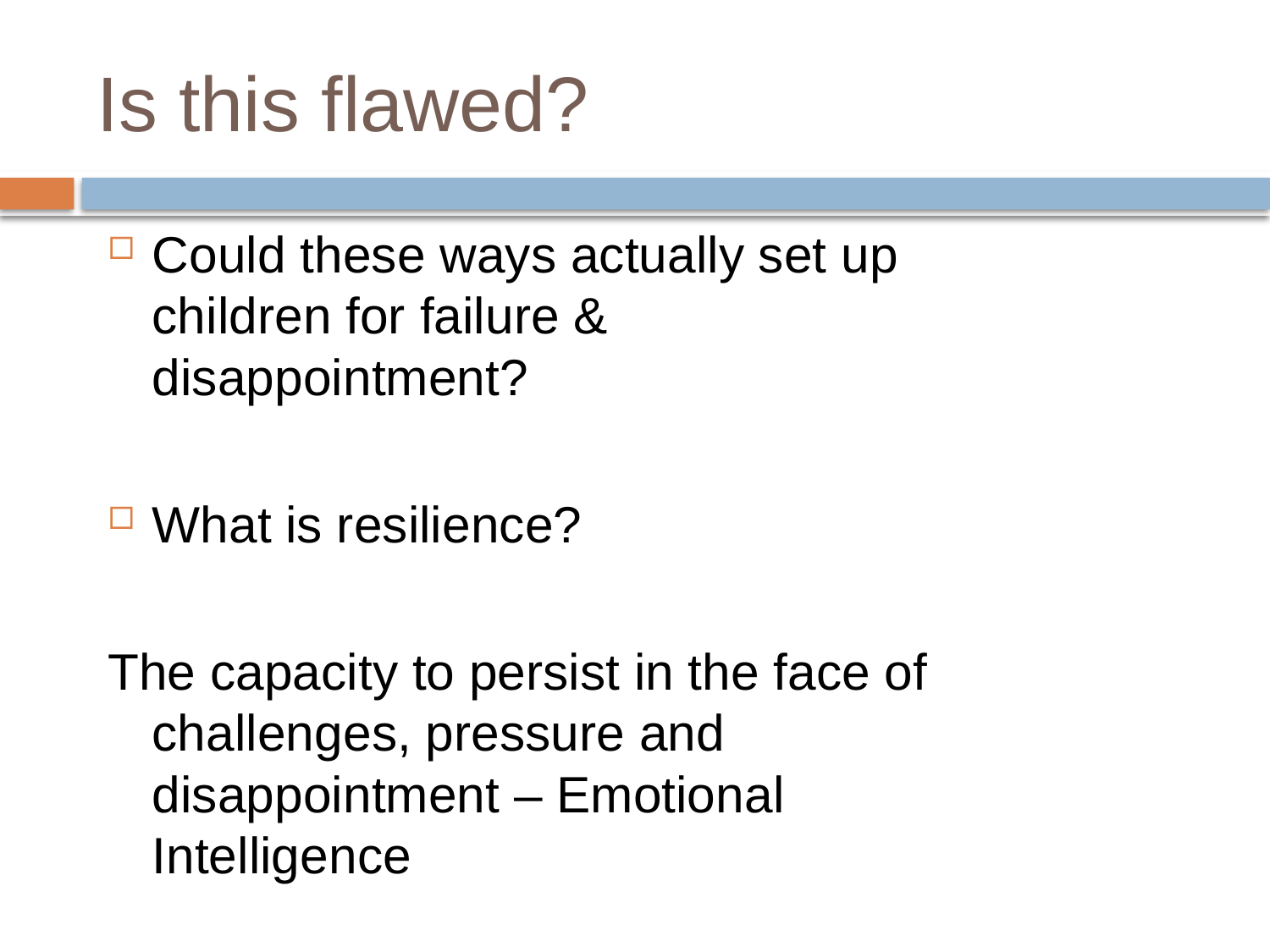

# Is this flawed?
Could these ways actually set up children for failure & disappointment?

What is resilience?

The capacity to persist in the face of challenges, pressure and disappointment – Emotional Intelligence